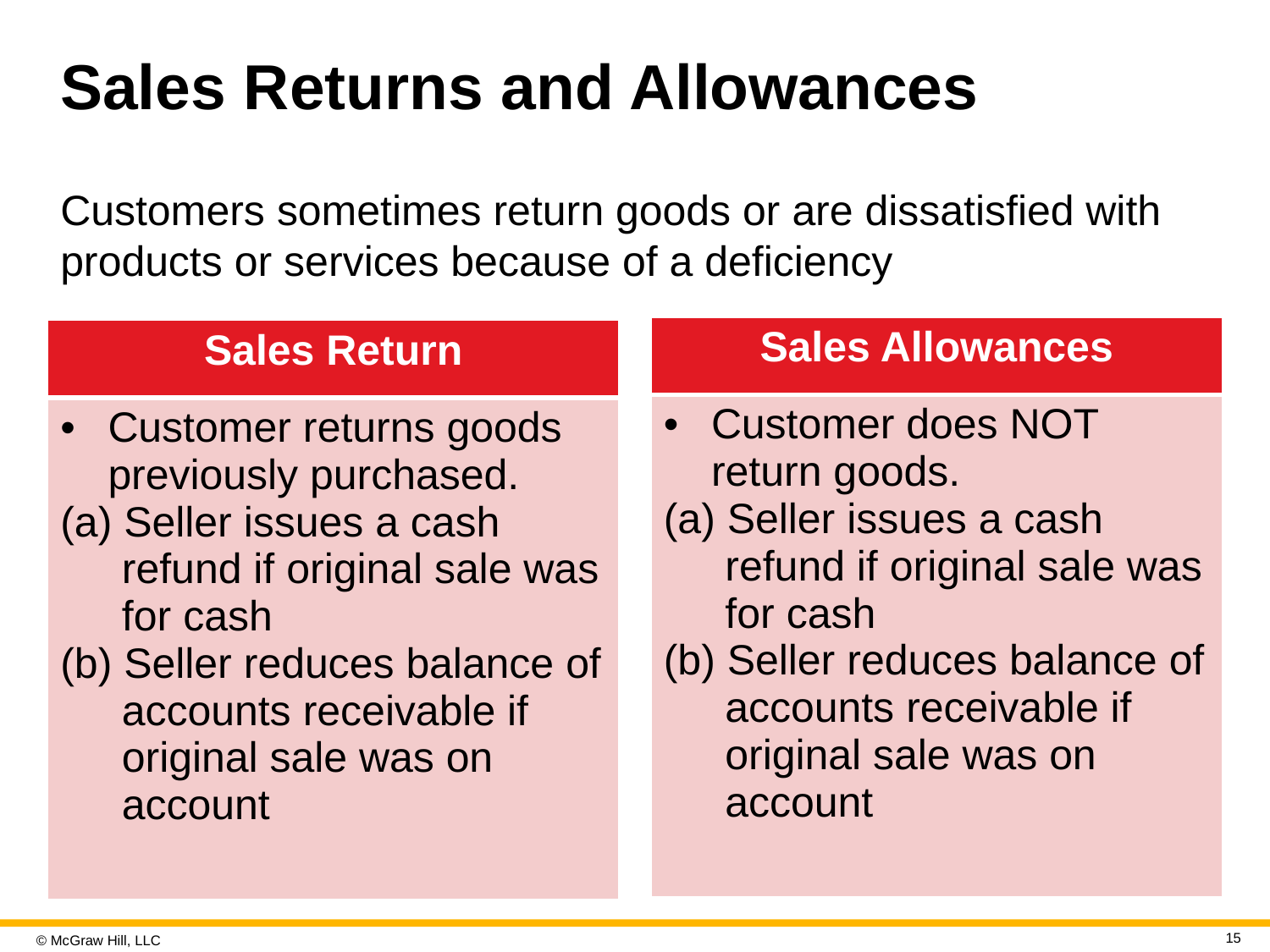

# Sales Returns and Allowances
Customers sometimes return goods or are dissatisfied with products or services because of a deficiency
| Sales Allowances |
| --- |
| Customer does NOT return goods. (a) Seller issues a cash refund if original sale was for cash (b) Seller reduces balance of accounts receivable if original sale was on account |
| Sales Return |
| --- |
| Customer returns goods previously purchased. (a) Seller issues a cash refund if original sale was for cash (b) Seller reduces balance of accounts receivable if original sale was on account |
15